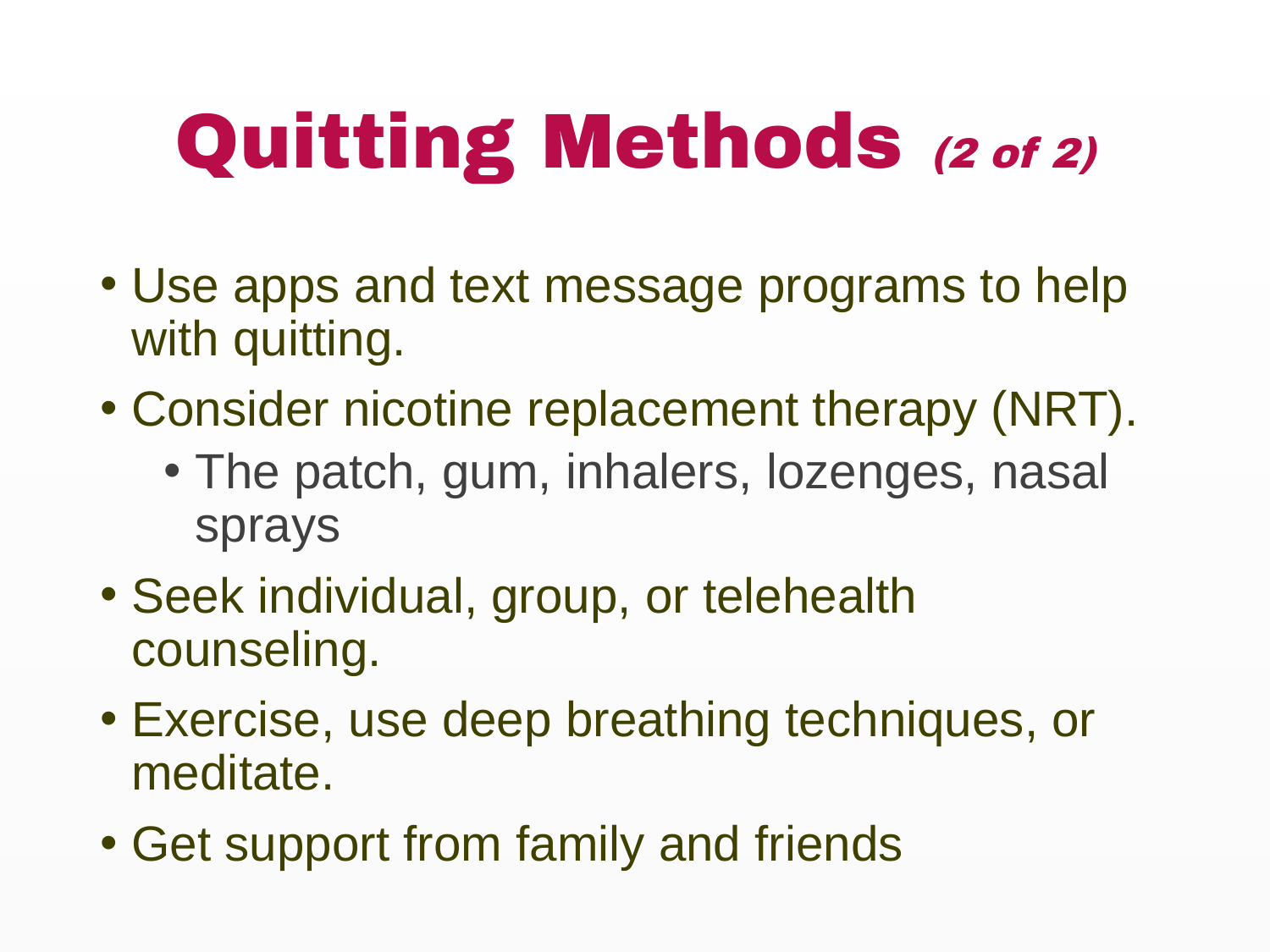

# Quitting Methods (2 of 2)
Use apps and text message programs to help with quitting.
Consider nicotine replacement therapy (NRT).
The patch, gum, inhalers, lozenges, nasal sprays
Seek individual, group, or telehealth counseling.
Exercise, use deep breathing techniques, or meditate.
Get support from family and friends